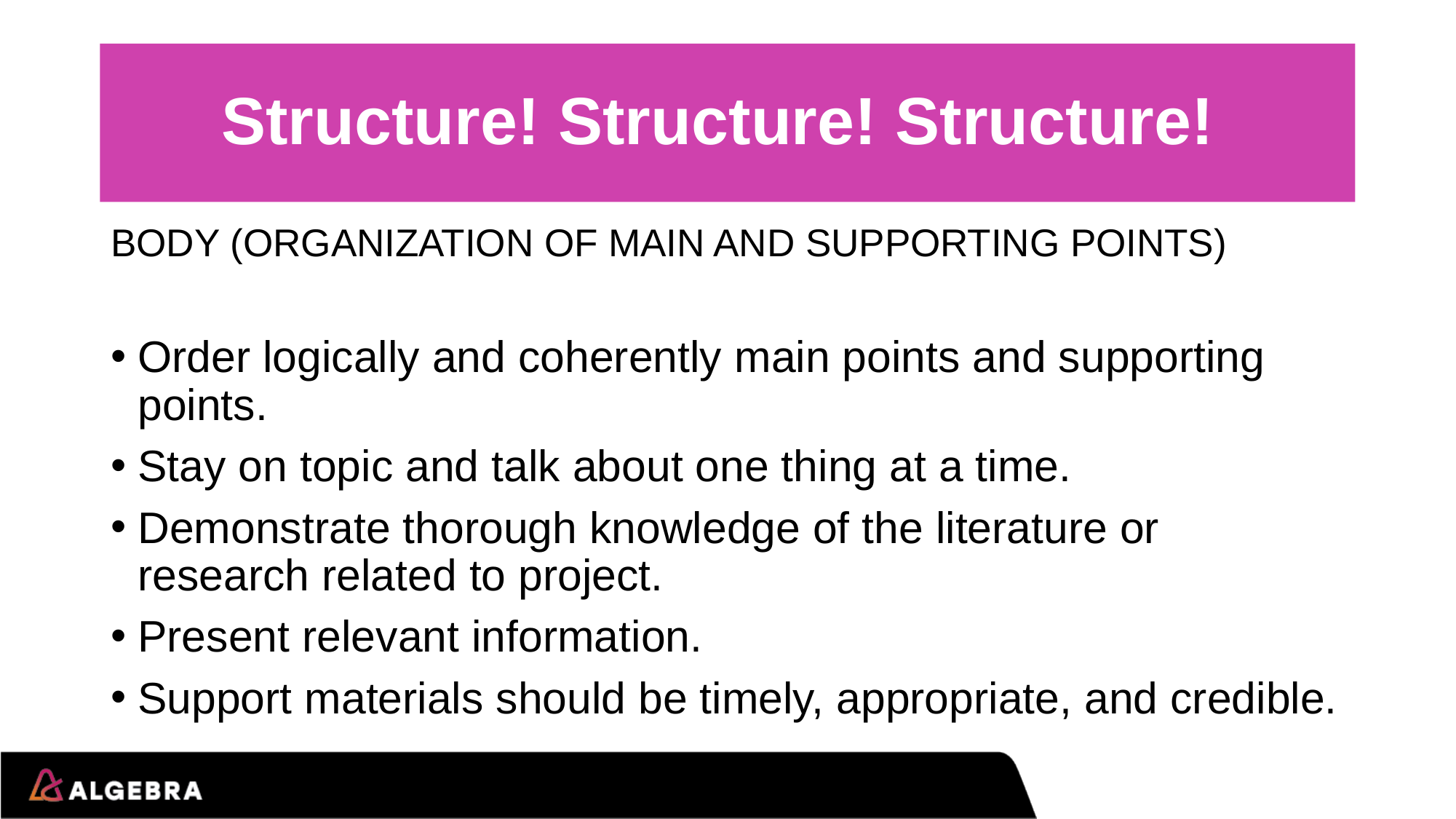

# Structure! Structure! Structure!
BODY (ORGANIZATION OF MAIN AND SUPPORTING POINTS)

Order logically and coherently main points and supporting points.
Stay on topic and talk about one thing at a time.
Demonstrate thorough knowledge of the literature or research related to project.
Present relevant information.
Support materials should be timely, appropriate, and credible.